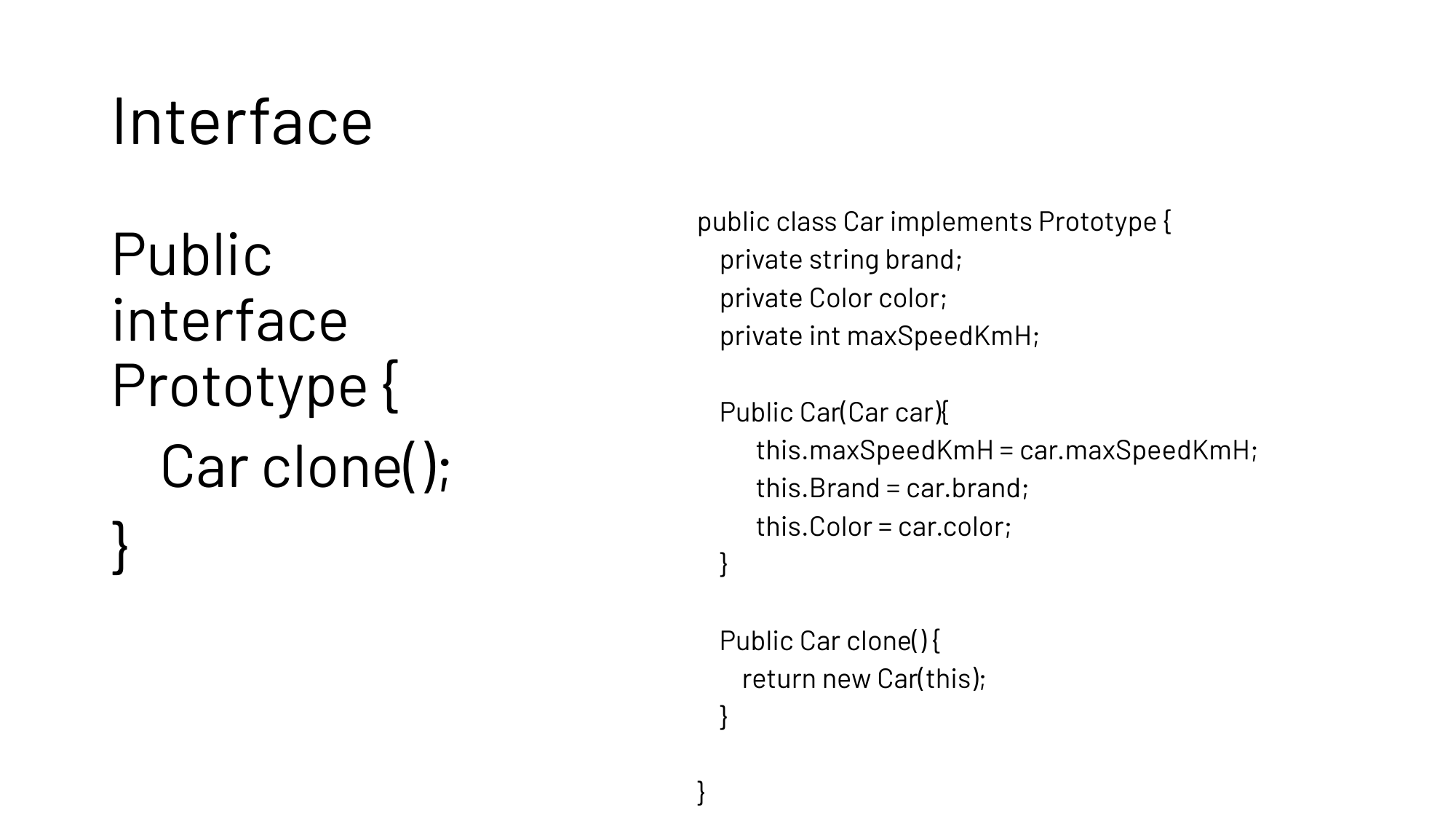

# Interface
public class Car implements Prototype {
    private string brand;
    private Color color;
    private int maxSpeedKmH;

    Public Car(Car car){
	this.maxSpeedKmH = car.maxSpeedKmH;
	this.Brand = car.brand;
	this.Color = car.color;
    }

    Public Car clone() {
        return new Car(this);
    }

}

Public interface Prototype {
    Car clone();
}